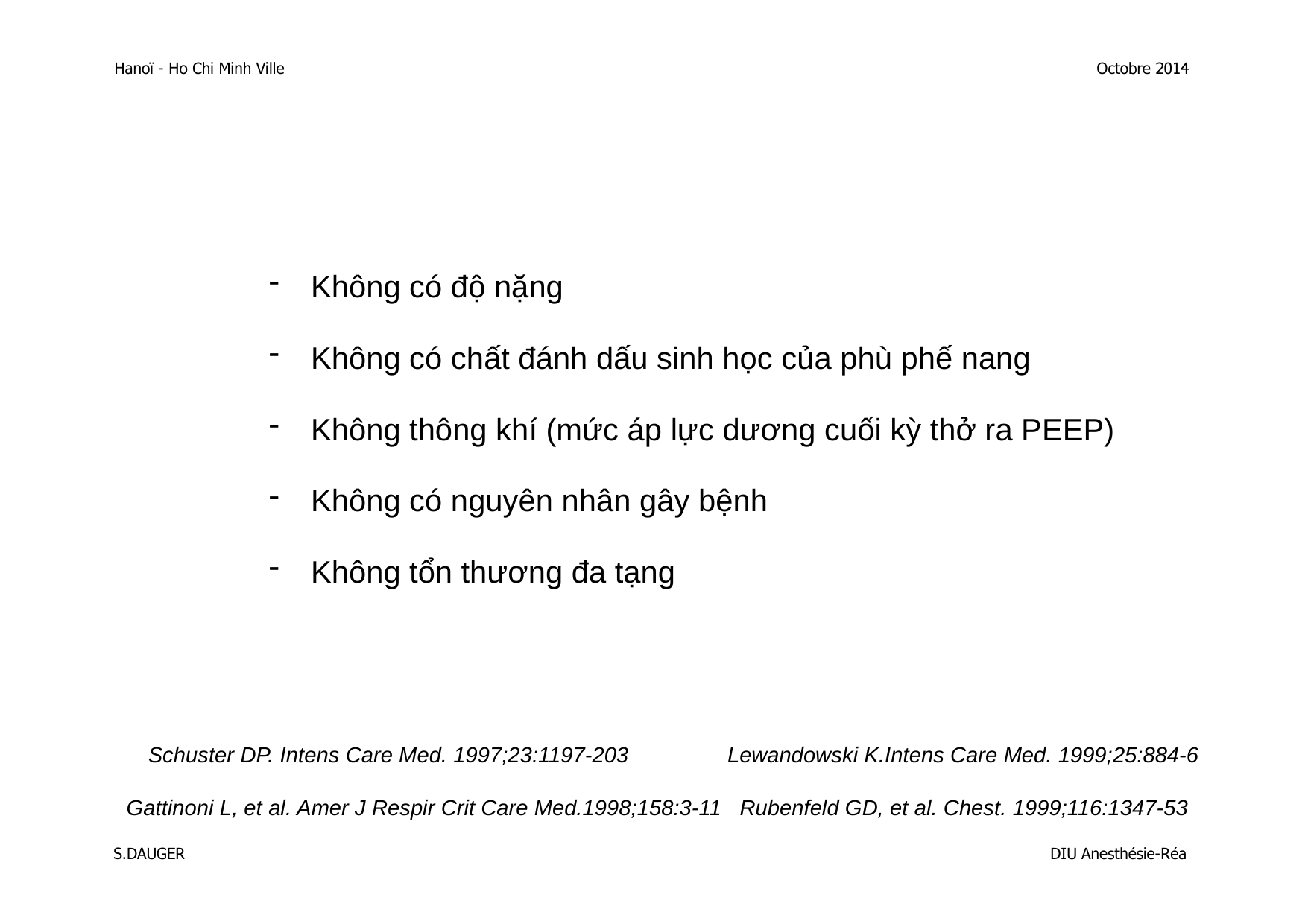

Hanoï - Ho Chi Minh Ville

Octobre 2014

Không có độ nặng

Không có chất đánh dấu sinh học của phù phế nang

Không thông khí (mức áp lực dương cuối kỳ thở ra PEEP)

Không có nguyên nhân gây bệnh

Không tổn thương đa tạng
Schuster DP. Intens Care Med. 1997;23:1197-203

Lewandowski K.Intens Care Med. 1999;25:884-6

Gattinoni L, et al. Amer J Respir Crit Care Med.1998;158:3-11   Rubenfeld GD, et al. Chest. 1999;116:1347-53

S.DAUGER

DIU Anesthésie-Réa